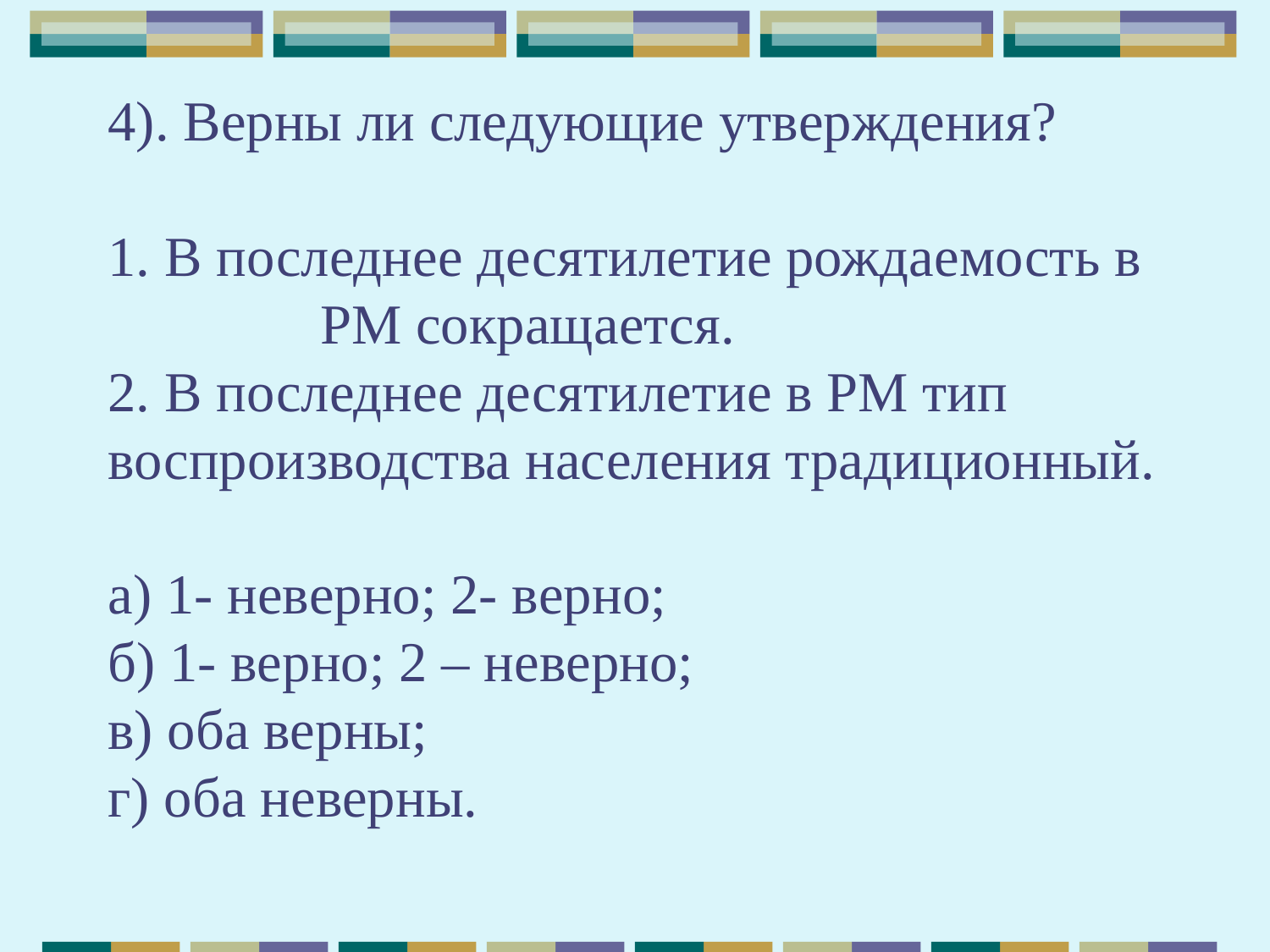

# 4). Верны ли следующие утверждения? 1. В последнее десятилетие рождаемость в                 РМ сокращается. 2. В последнее десятилетие в РМ тип воспроизводства населения традиционный. а) 1- неверно; 2- верно; б) 1- верно; 2 – неверно; в) оба верны; г) оба неверны.